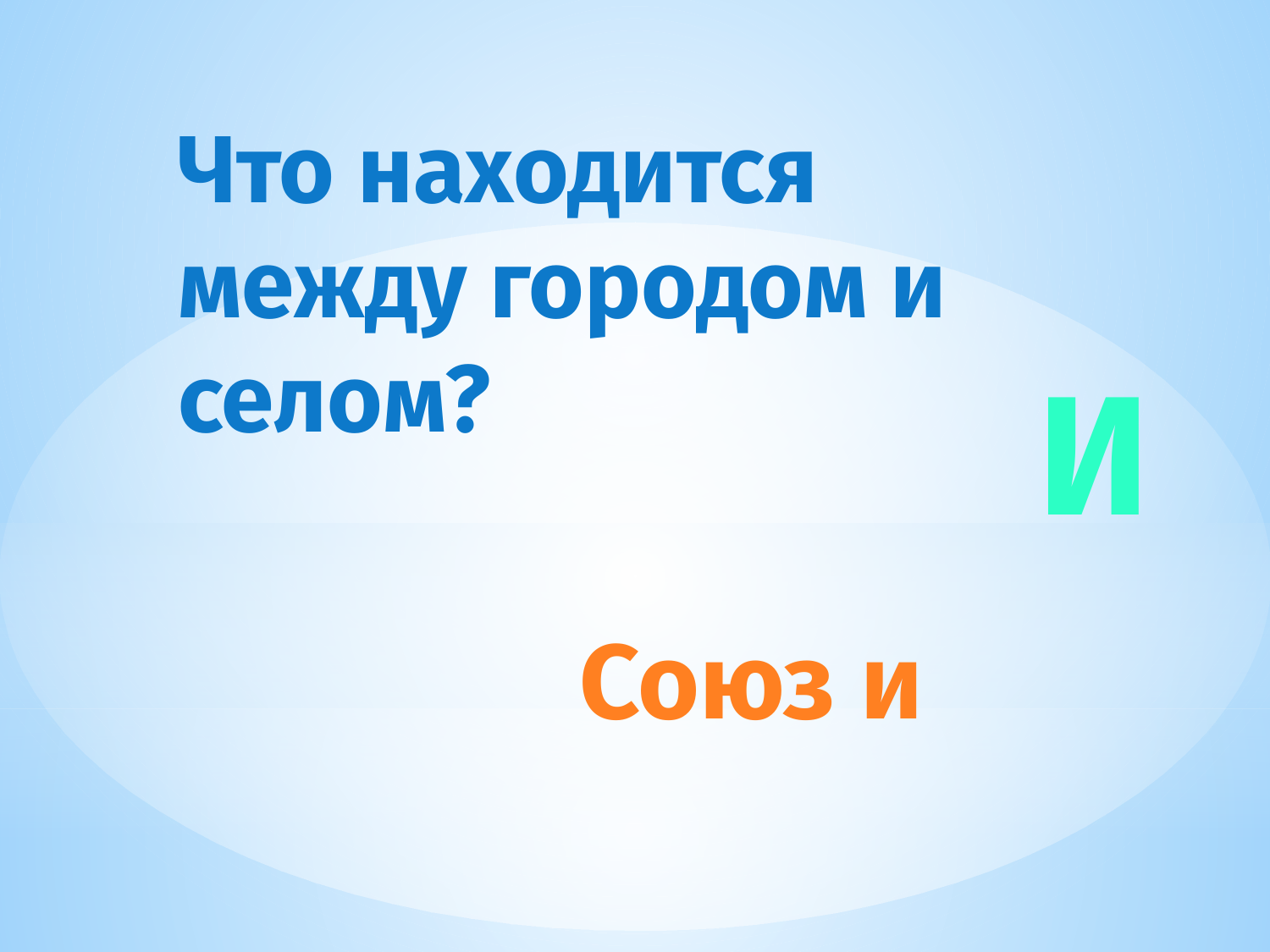

Что находится между городом и селом?
И
# Союз и